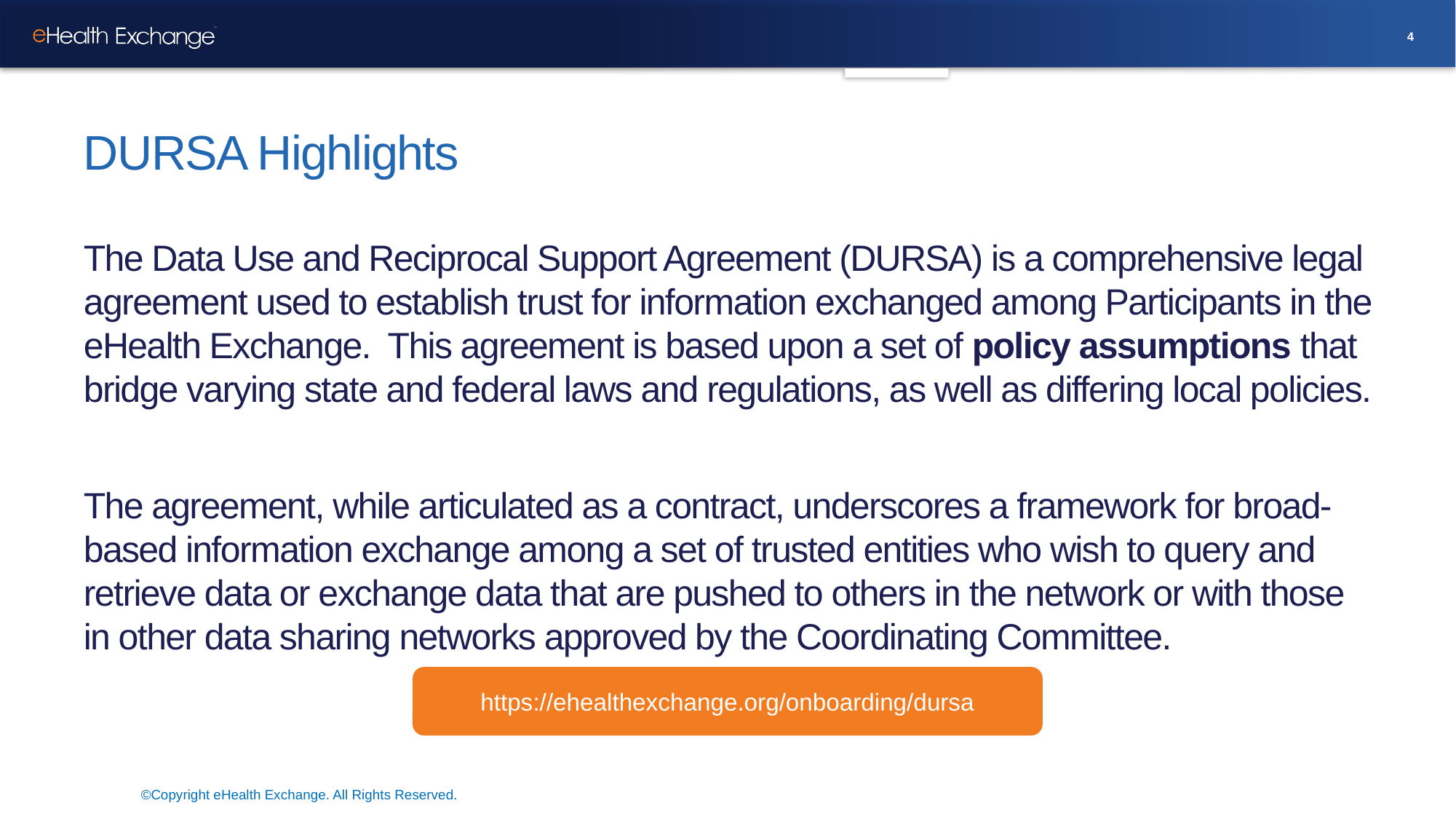

4
# DURSA Highlights
The Data Use and Reciprocal Support Agreement (DURSA) is a comprehensive legal agreement used to establish trust for information exchanged among Participants in the eHealth Exchange.  This agreement is based upon a set of policy assumptions that bridge varying state and federal laws and regulations, as well as differing local policies.

The agreement, while articulated as a contract, underscores a framework for broad-based information exchange among a set of trusted entities who wish to query and retrieve data or exchange data that are pushed to others in the network or with those in other data sharing networks approved by the Coordinating Committee.
https://ehealthexchange.org/onboarding/dursa
©Copyright eHealth Exchange. All Rights Reserved.